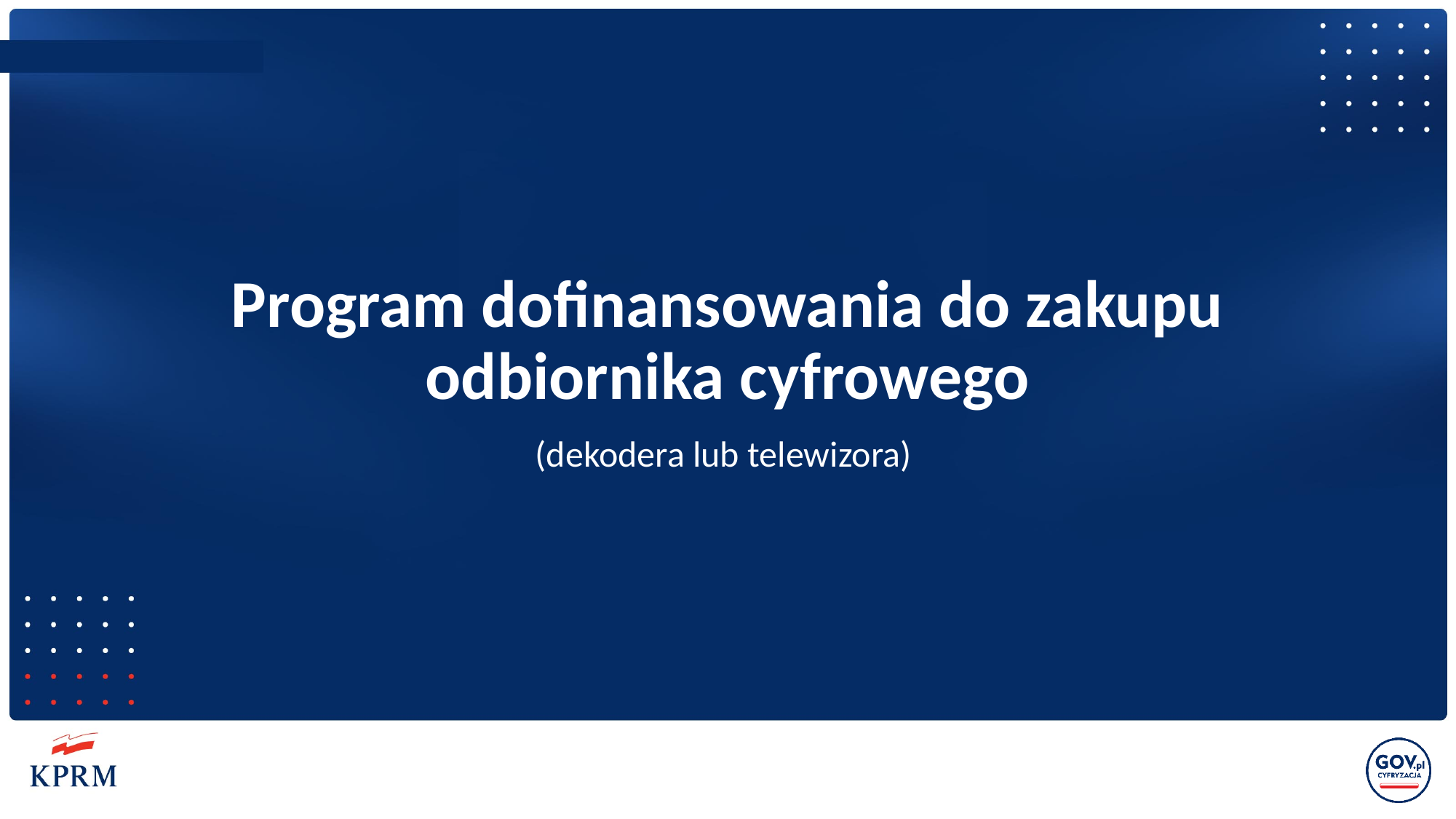

# Program dofinansowania do zakupu odbiornika cyfrowego
(dekodera lub telewizora)